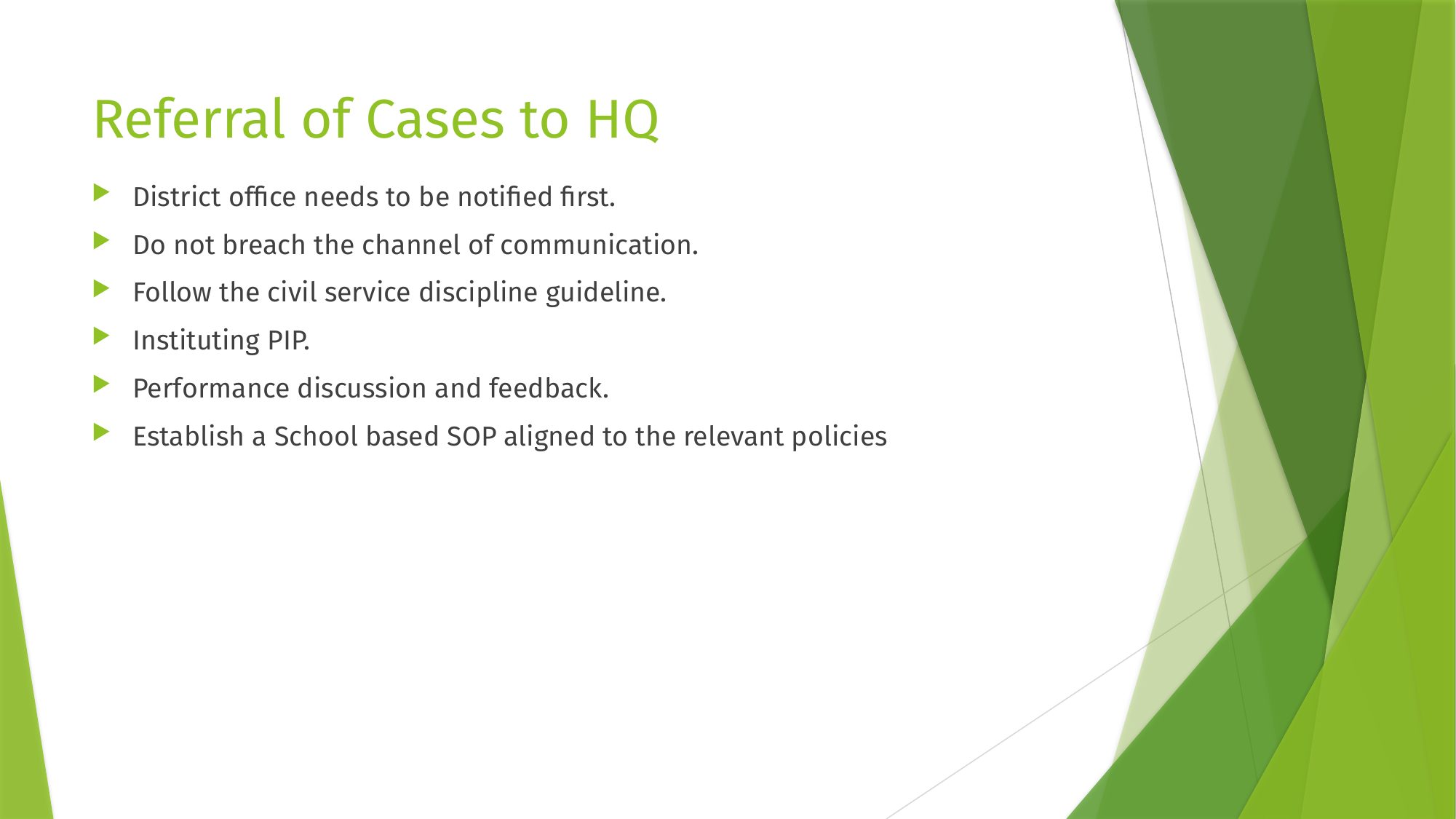

# Referral of Cases to HQ
District office needs to be notified first.
Do not breach the channel of communication.
Follow the civil service discipline guideline.
Instituting PIP.
Performance discussion and feedback.
Establish a School based SOP aligned to the relevant policies